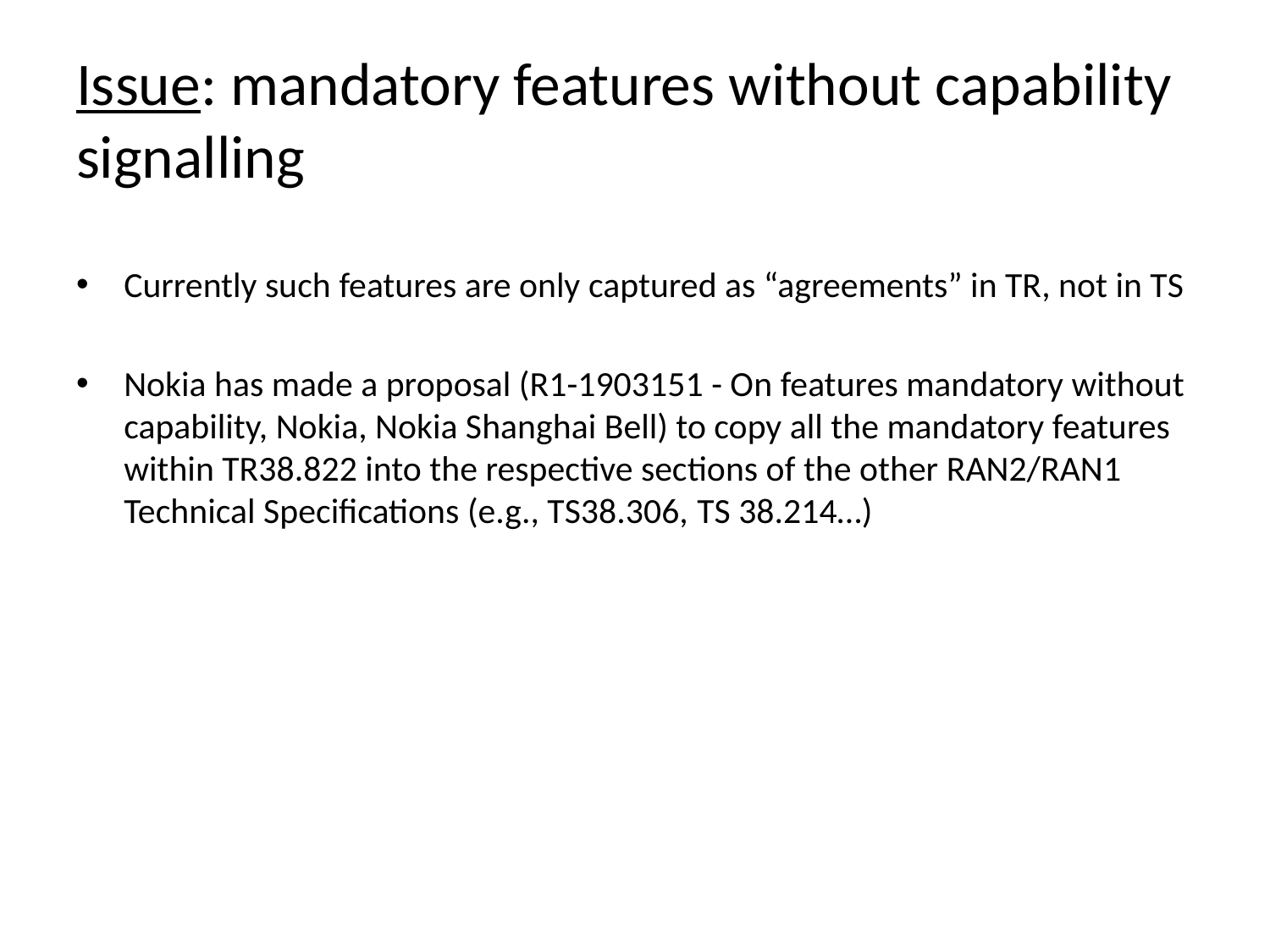

# Issue: mandatory features without capability signalling
Currently such features are only captured as “agreements” in TR, not in TS

Nokia has made a proposal (R1-1903151 - On features mandatory without capability, Nokia, Nokia Shanghai Bell) to copy all the mandatory features within TR38.822 into the respective sections of the other RAN2/RAN1 Technical Specifications (e.g., TS38.306, TS 38.214…)